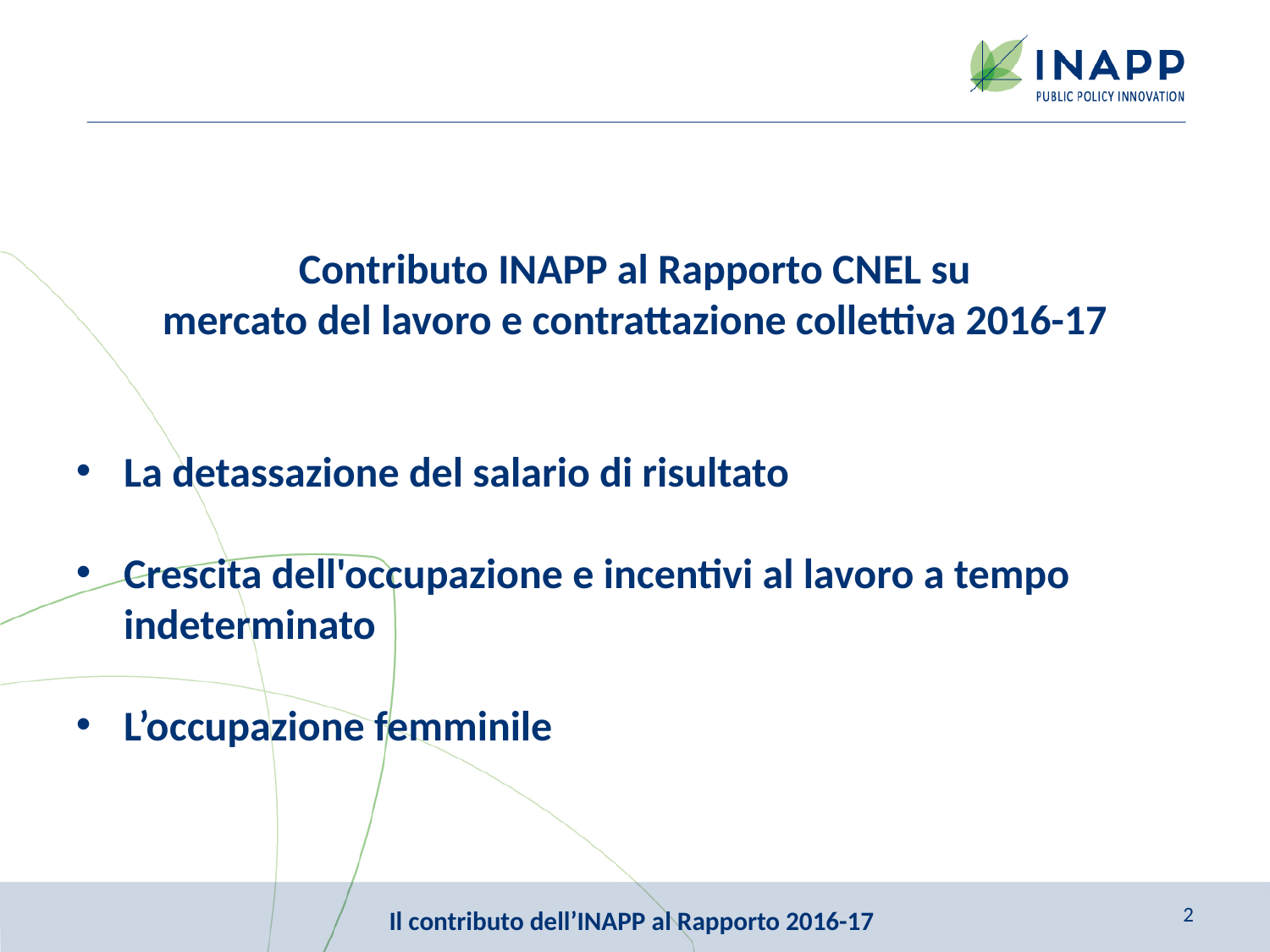

Contributo INAPP al Rapporto CNEL su
mercato del lavoro e contrattazione collettiva 2016-17

La detassazione del salario di risultato

Crescita dell'occupazione e incentivi al lavoro a tempo indeterminato

L’occupazione femminile

2
Il contributo dell’INAPP al Rapporto 2016-17